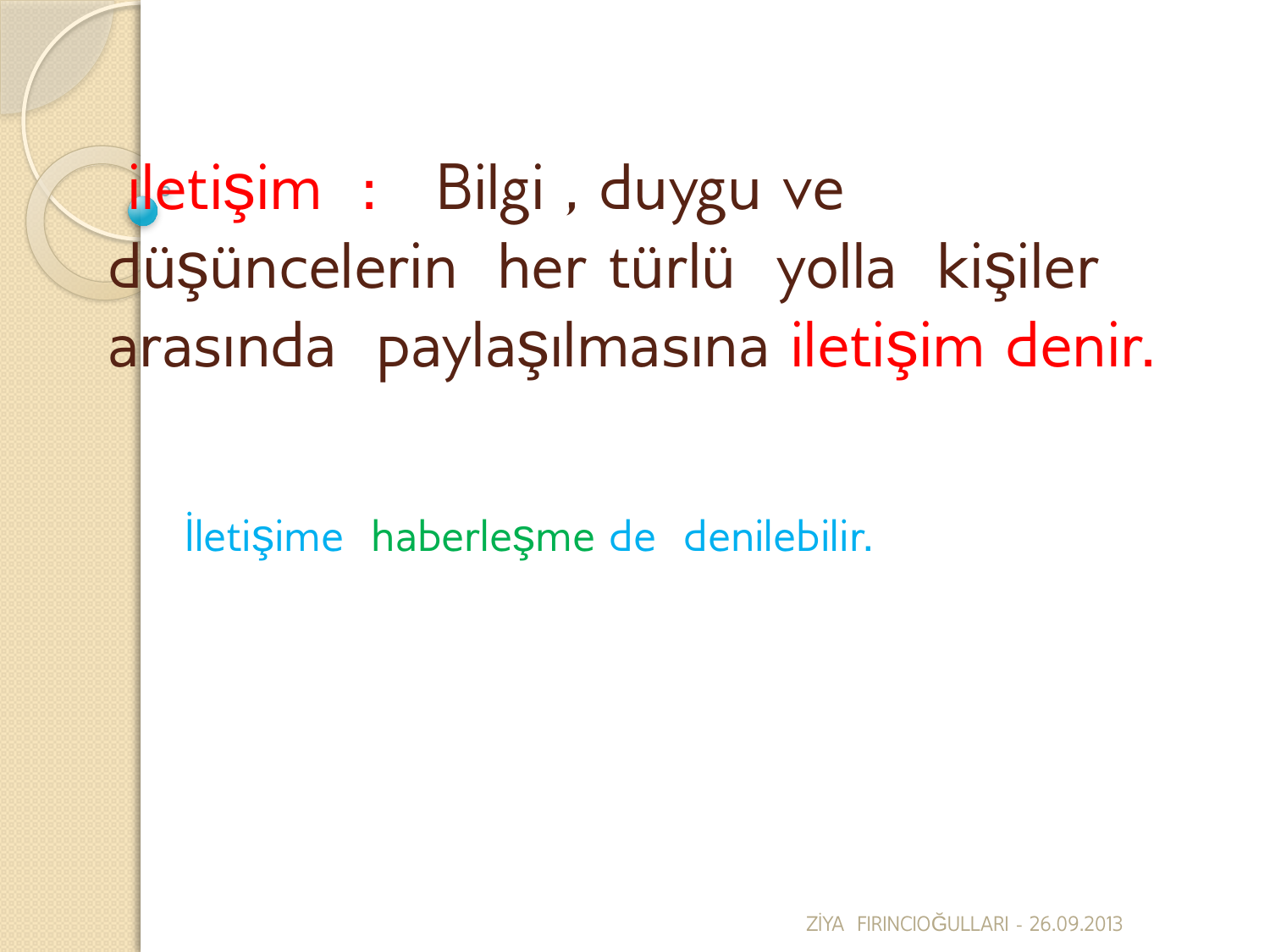

# iletişim  :   Bilgi , duygu ve düşüncelerin  her türlü  yolla  kişiler  arasında  paylaşılmasına iletişim denir.
İletişime  haberleşme de  denilebilir.
ZİYA  FIRINCIOĞULLARI - 26.09.2013